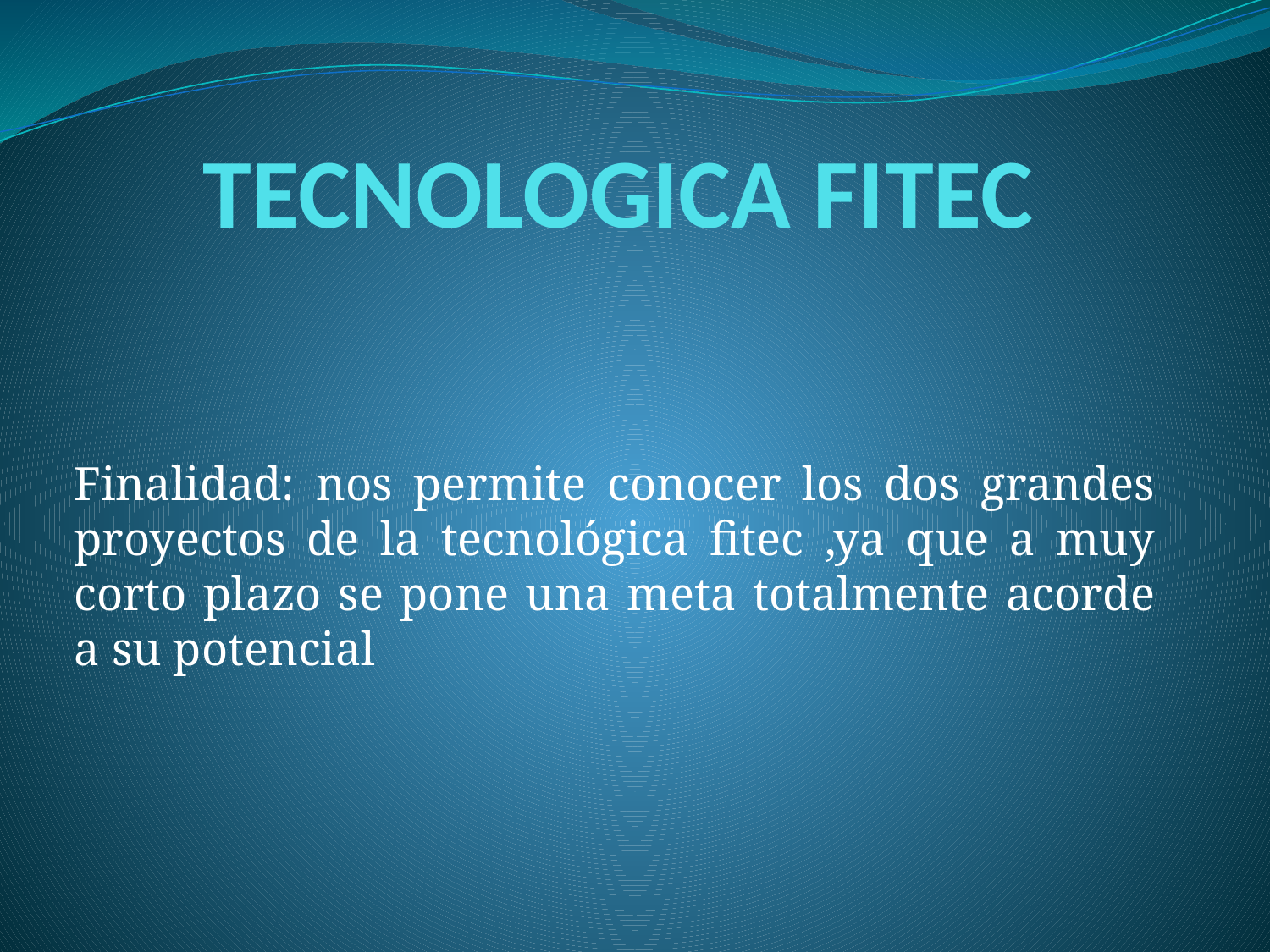

# TECNOLOGICA FITEC
Finalidad: nos permite conocer los dos grandes proyectos de la tecnológica fitec ,ya que a muy corto plazo se pone una meta totalmente acorde a su potencial